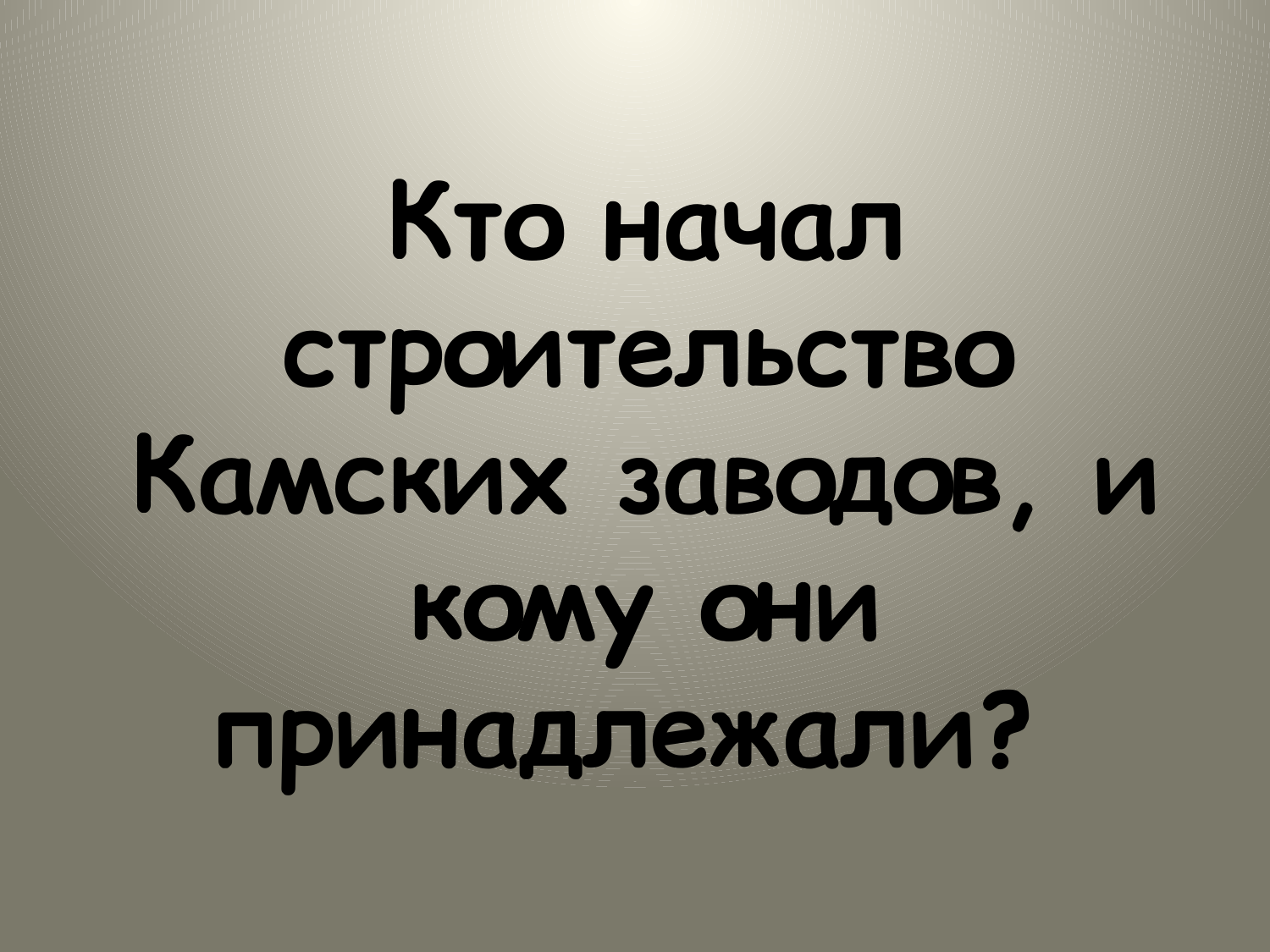

Кто начал строительство Камских заводов, и кому они принадлежали?